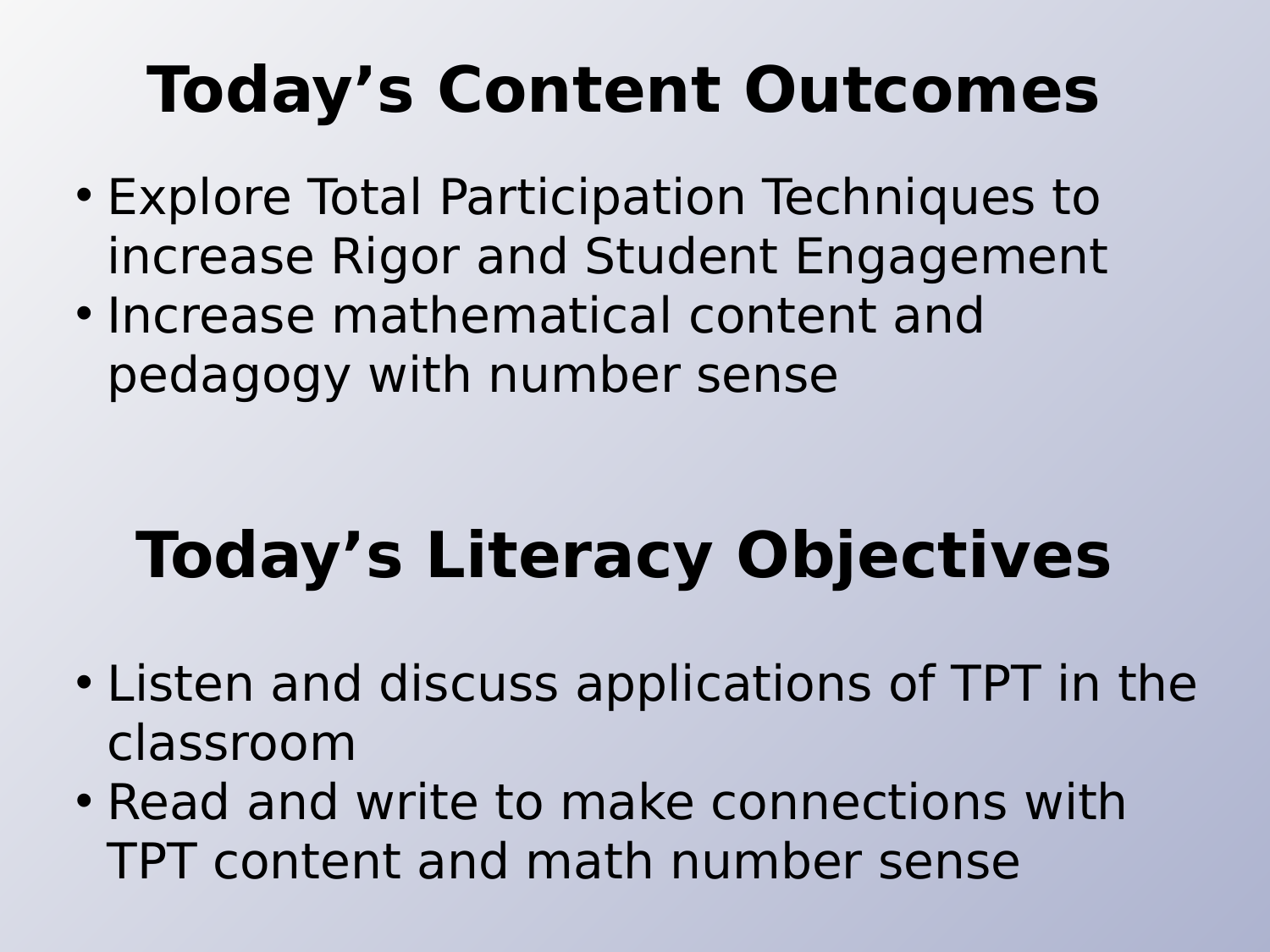

Today’s Content Outcomes
Explore Total Participation Techniques to increase Rigor and Student Engagement
Increase mathematical content and pedagogy with number sense
Today’s Literacy Objectives
Listen and discuss applications of TPT in the classroom
Read and write to make connections with TPT content and math number sense